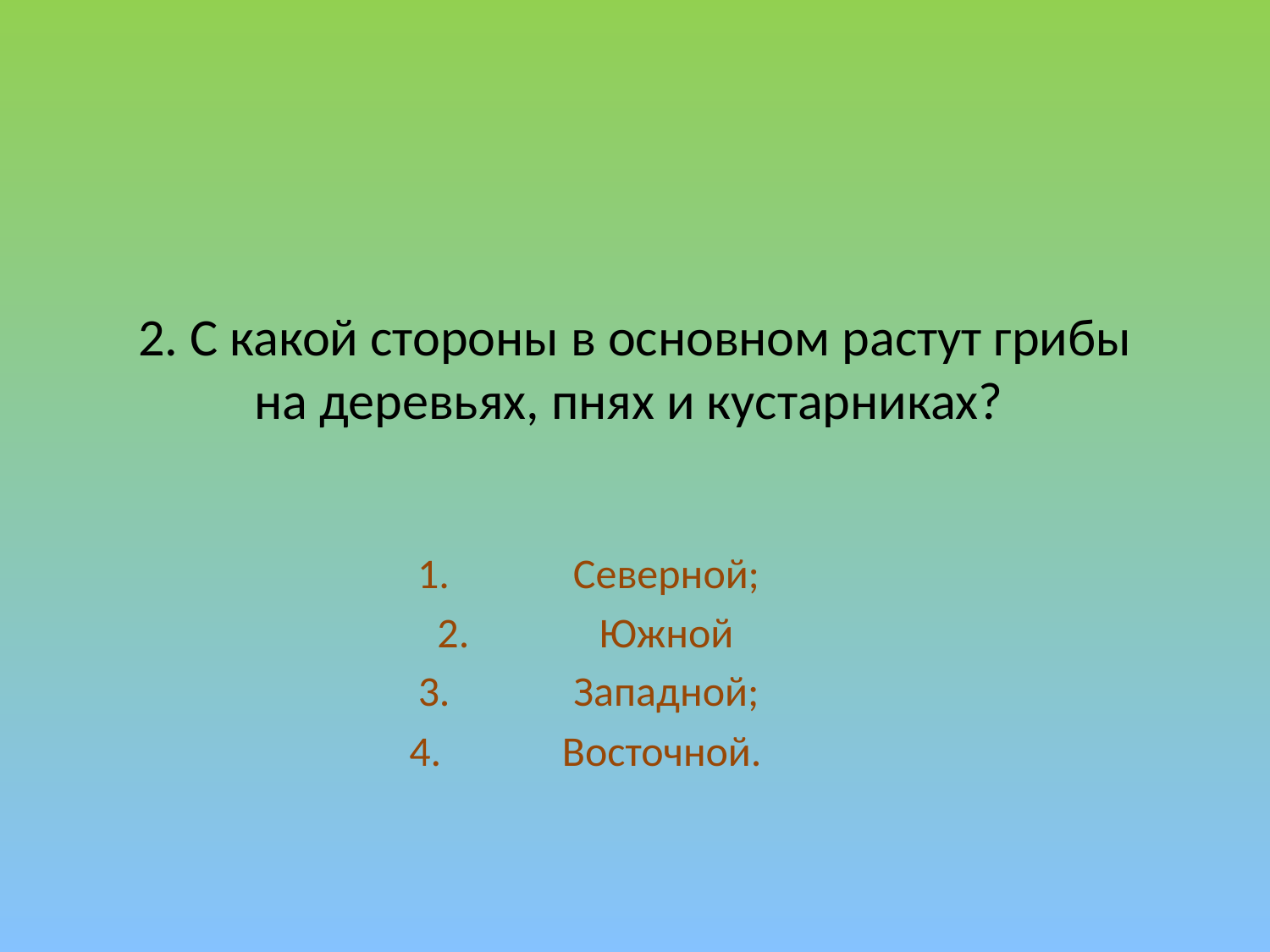

# 2. С какой стороны в основном растут грибы на деревьях, пнях и кустарниках?
Северной;
Южной
Западной;
Восточной.